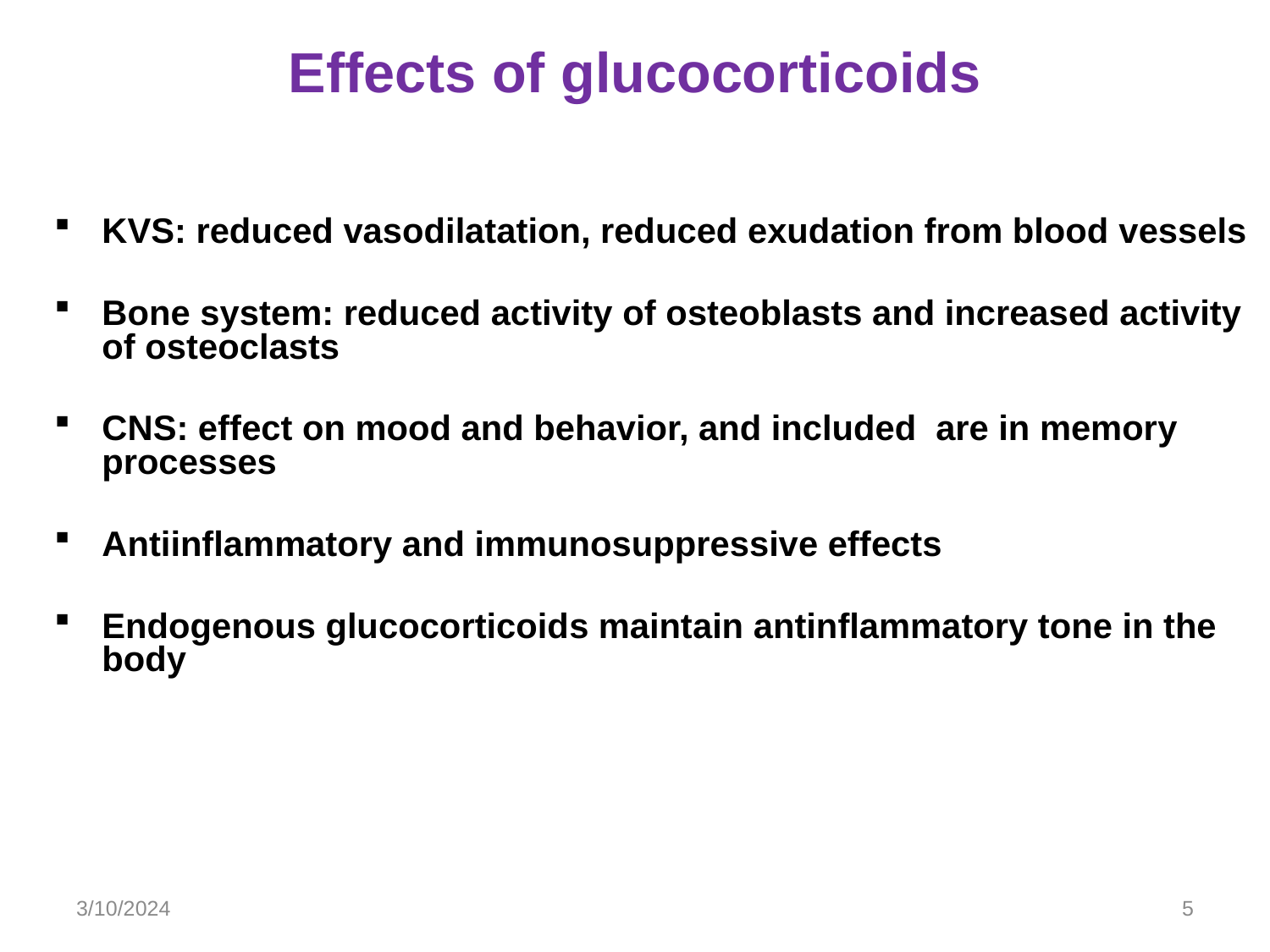

# Effects of glucocorticoids

KVS: reduced vasodilatation, reduced exudation from blood vessels

Bone system: reduced activity of osteoblasts and increased activity of osteoclasts

CNS: effect on mood and behavior, and included  are in memory processes

Antiinflammatory and immunosuppressive effects

Endogenous glucocorticoids maintain antinflammatory tone in the body
3/10/2024
5